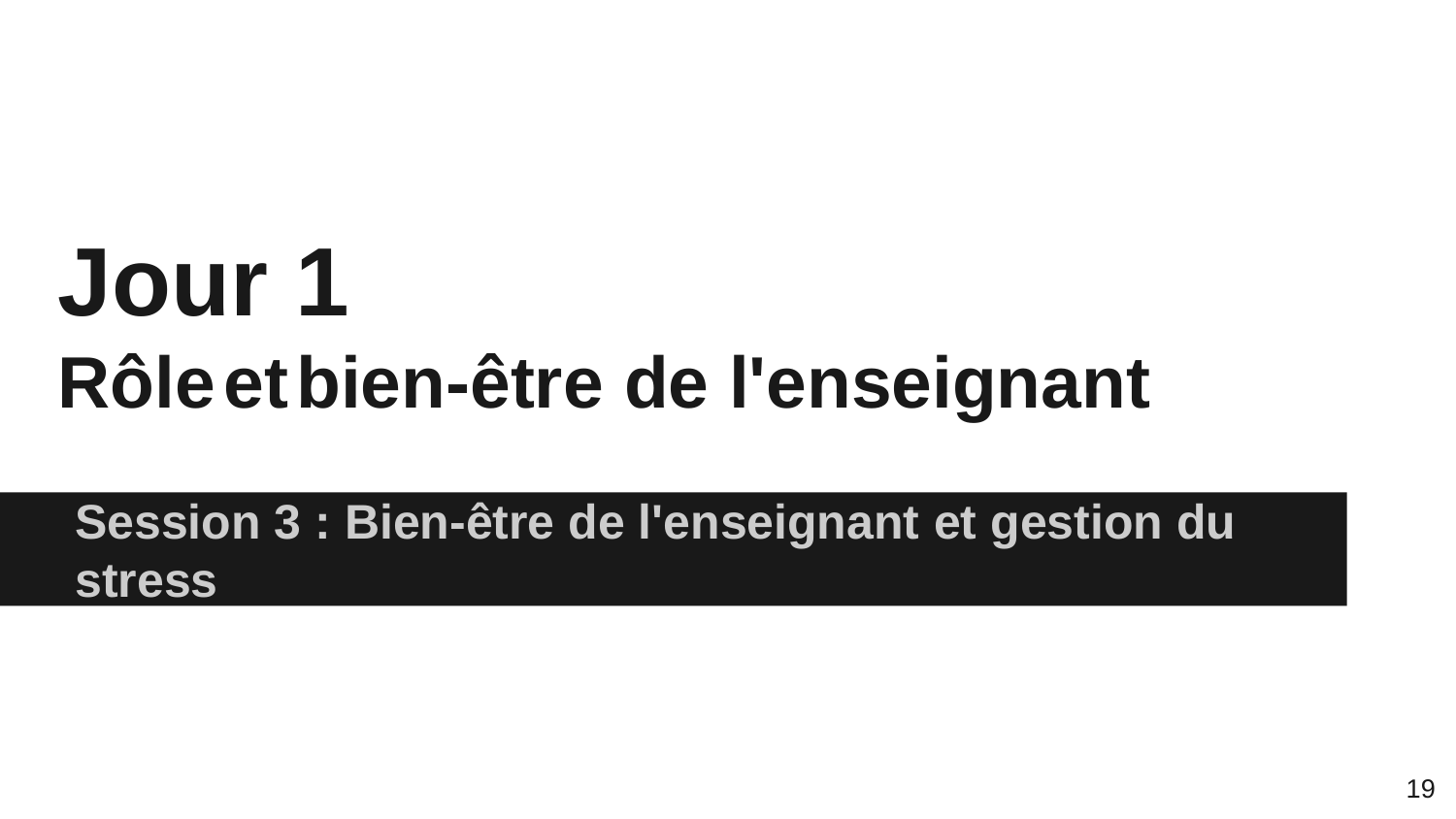

# Jour 1
Rôle et bien-être de l'enseignant
Session 3 : Bien-être de l'enseignant et gestion du stress
19